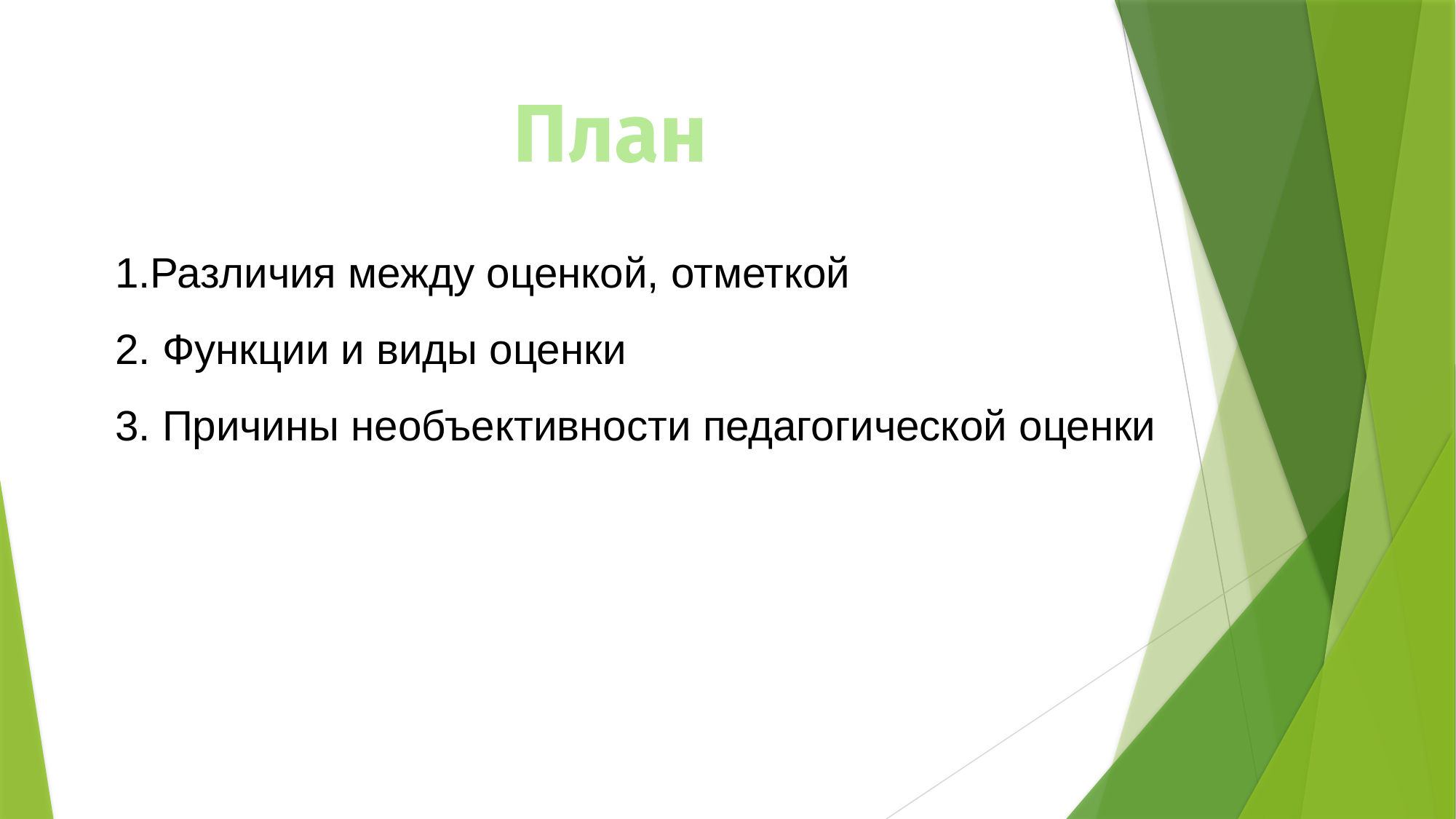

План
1.Различия между оценкой, отметкой
2. Функции и виды оценки
3. Причины необъективности педагогической оценки